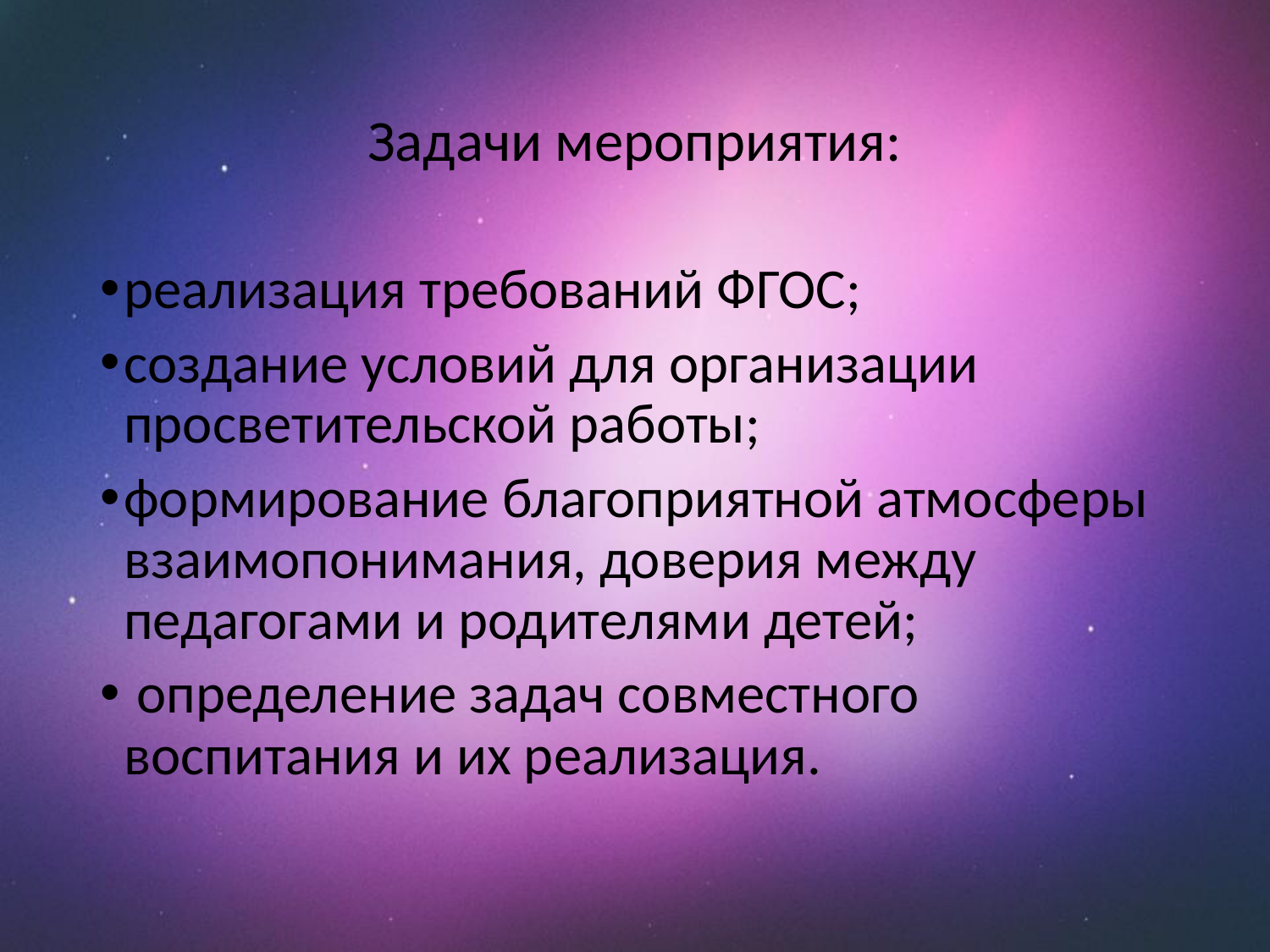

# Задачи мероприятия:
реализация требований ФГОС;
создание условий для организации просветительской работы;
формирование благоприятной атмосферы взаимопонимания, доверия между педагогами и родителями детей;
 определение задач совместного воспитания и их реализация.